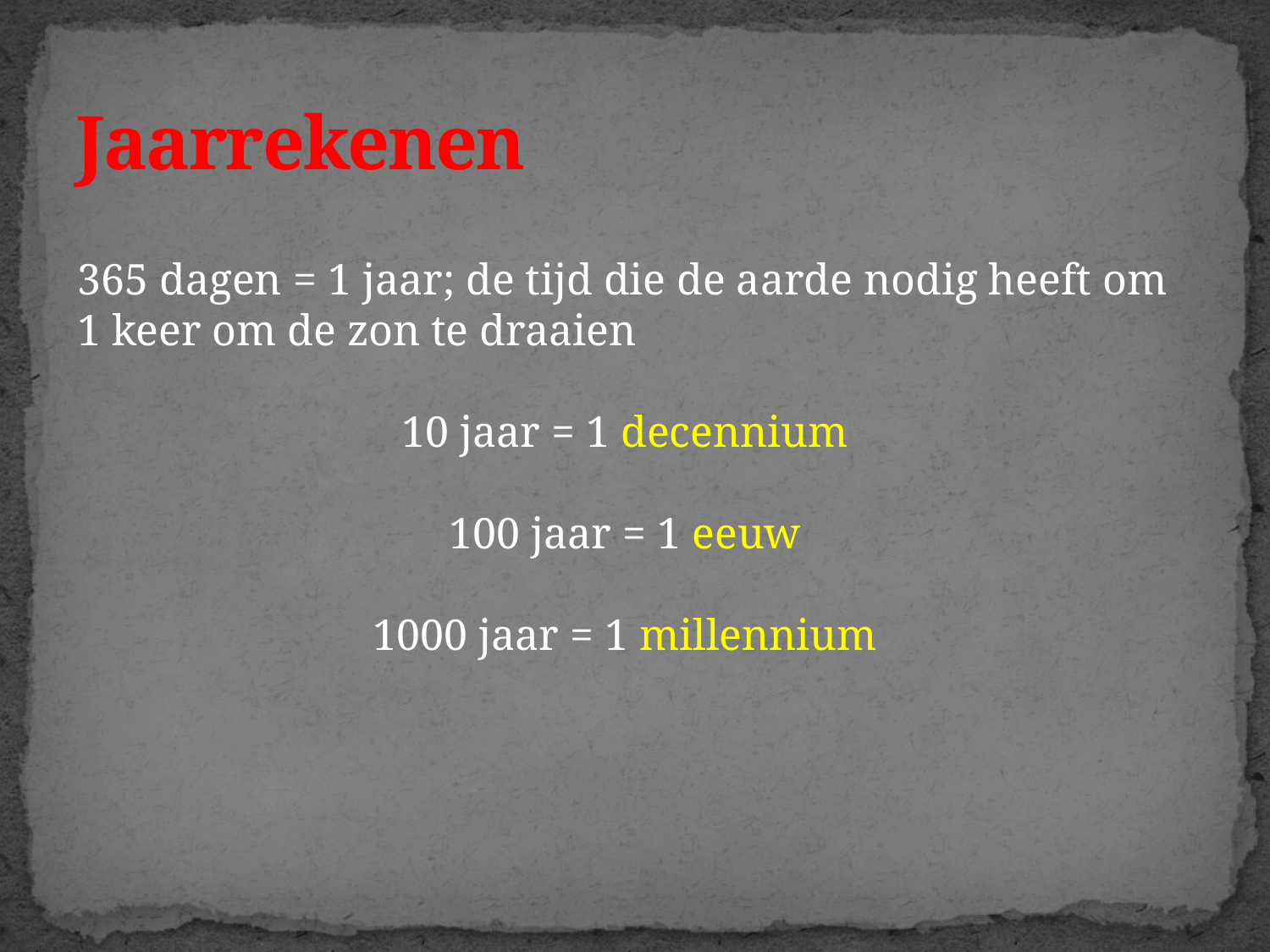

# Jaarrekenen
365 dagen = 1 jaar; de tijd die de aarde nodig heeft om 1 keer om de zon te draaien

10 jaar = 1 decennium

100 jaar = 1 eeuw

1000 jaar = 1 millennium